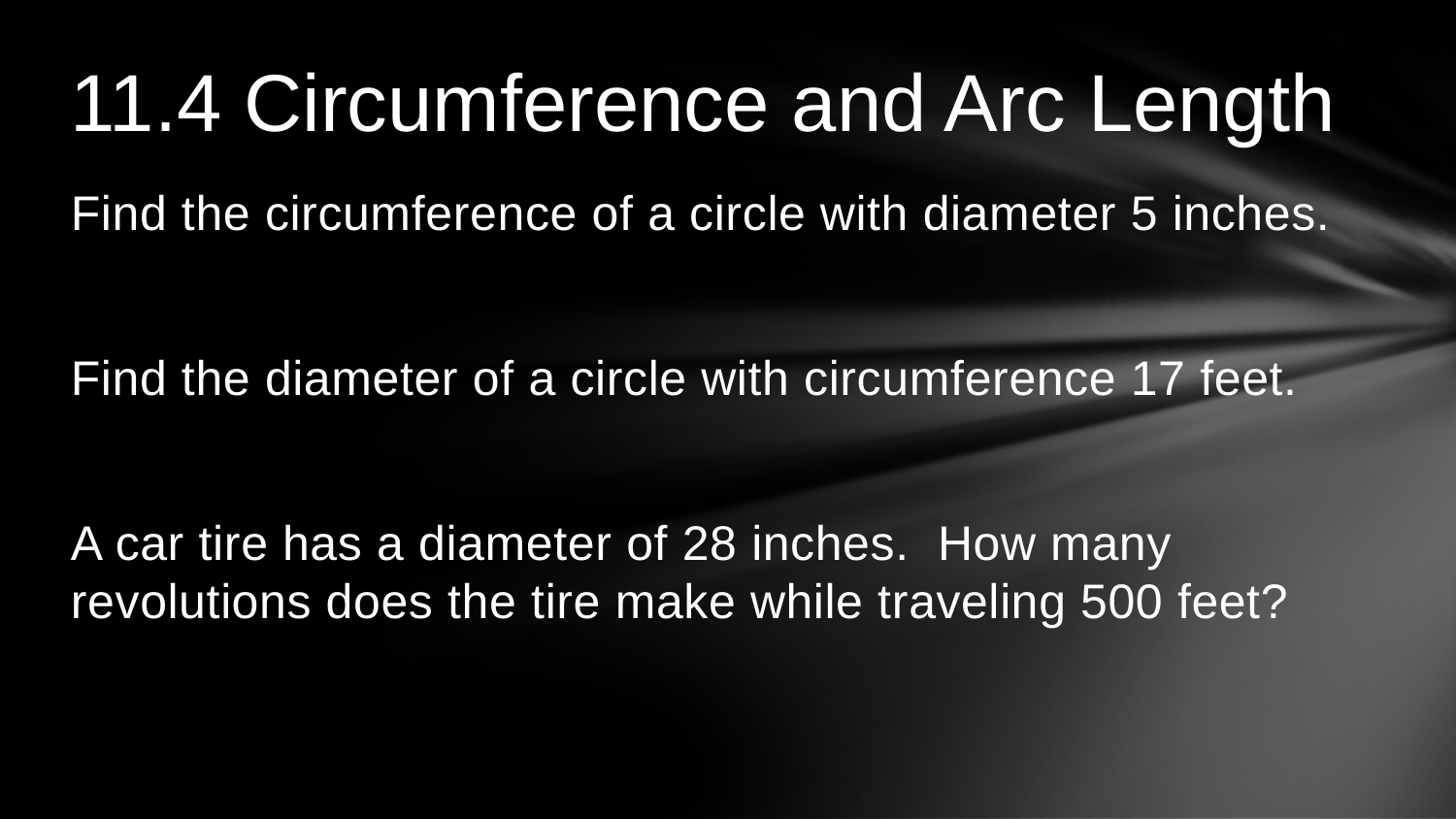

# 11.4 Circumference and Arc Length
Find the circumference of a circle with diameter 5 inches.

Find the diameter of a circle with circumference 17 feet.

A car tire has a diameter of 28 inches.  How many revolutions does the tire make while traveling 500 feet?